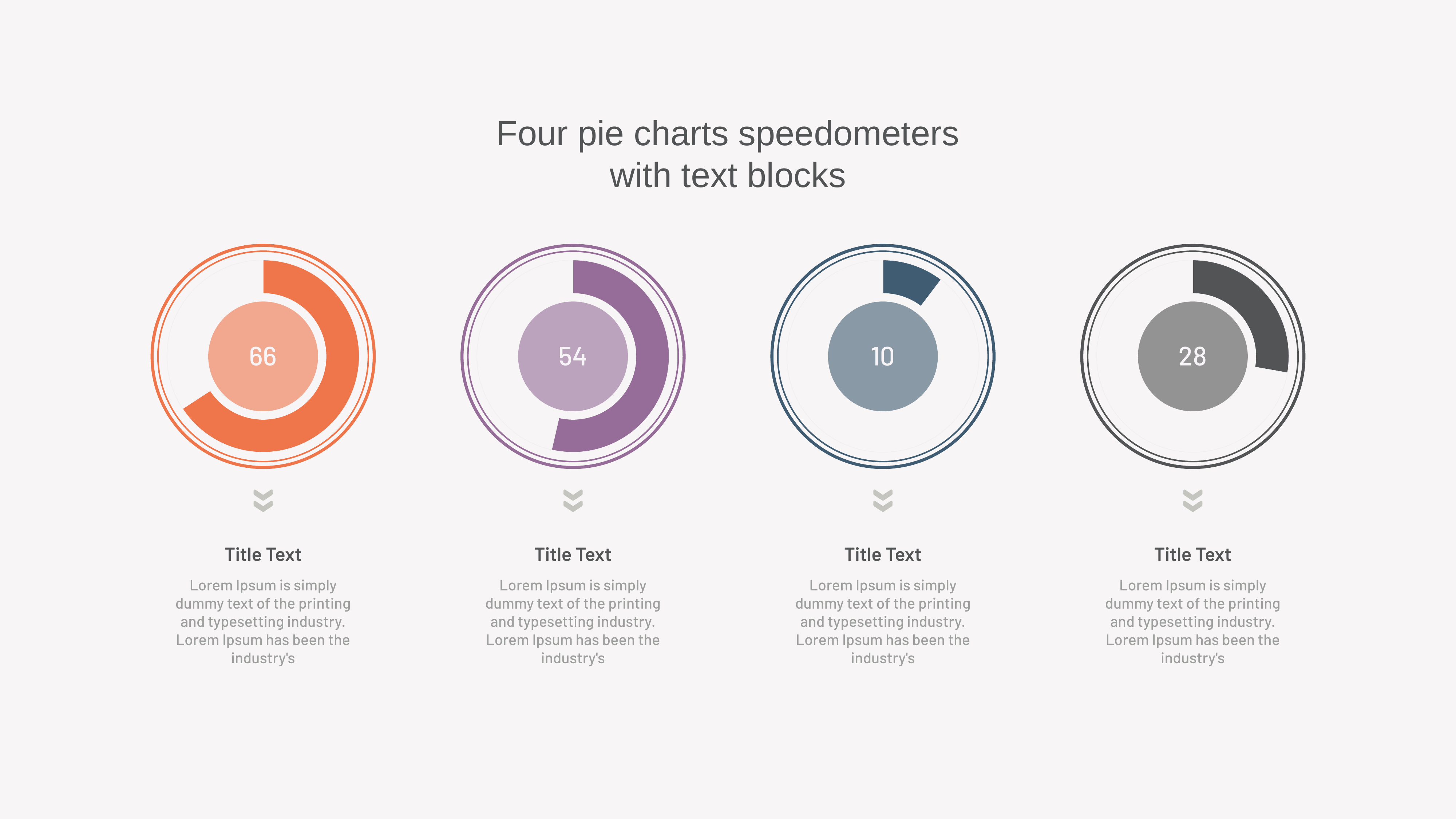

Four pie charts speedometers with text blocks

### Chart

| Category | Region 1 |
|---|---|
| Quarter | 250.0 |
| Blank | 130.0 |

### Chart

| Category | Region 1 |
|---|---|
| Quarter | 150.0 |
| Blank | 130.0 |

### Chart

| Category | Region 1 |
|---|---|
| Quarter | 15.0 |
| Blank | 130.0 |

### Chart

| Category | Region 1 |
|---|---|
| Quarter | 50.0 |
| Blank | 130.0 |

66
54
10
28

Title Text
Title Text
Title Text
Title Text
Lorem Ipsum is simply dummy text of the printing and typesetting industry. Lorem Ipsum has been the industry's
Lorem Ipsum is simply dummy text of the printing and typesetting industry. Lorem Ipsum has been the industry's
Lorem Ipsum is simply dummy text of the printing and typesetting industry. Lorem Ipsum has been the industry's
Lorem Ipsum is simply dummy text of the printing and typesetting industry. Lorem Ipsum has been the industry's